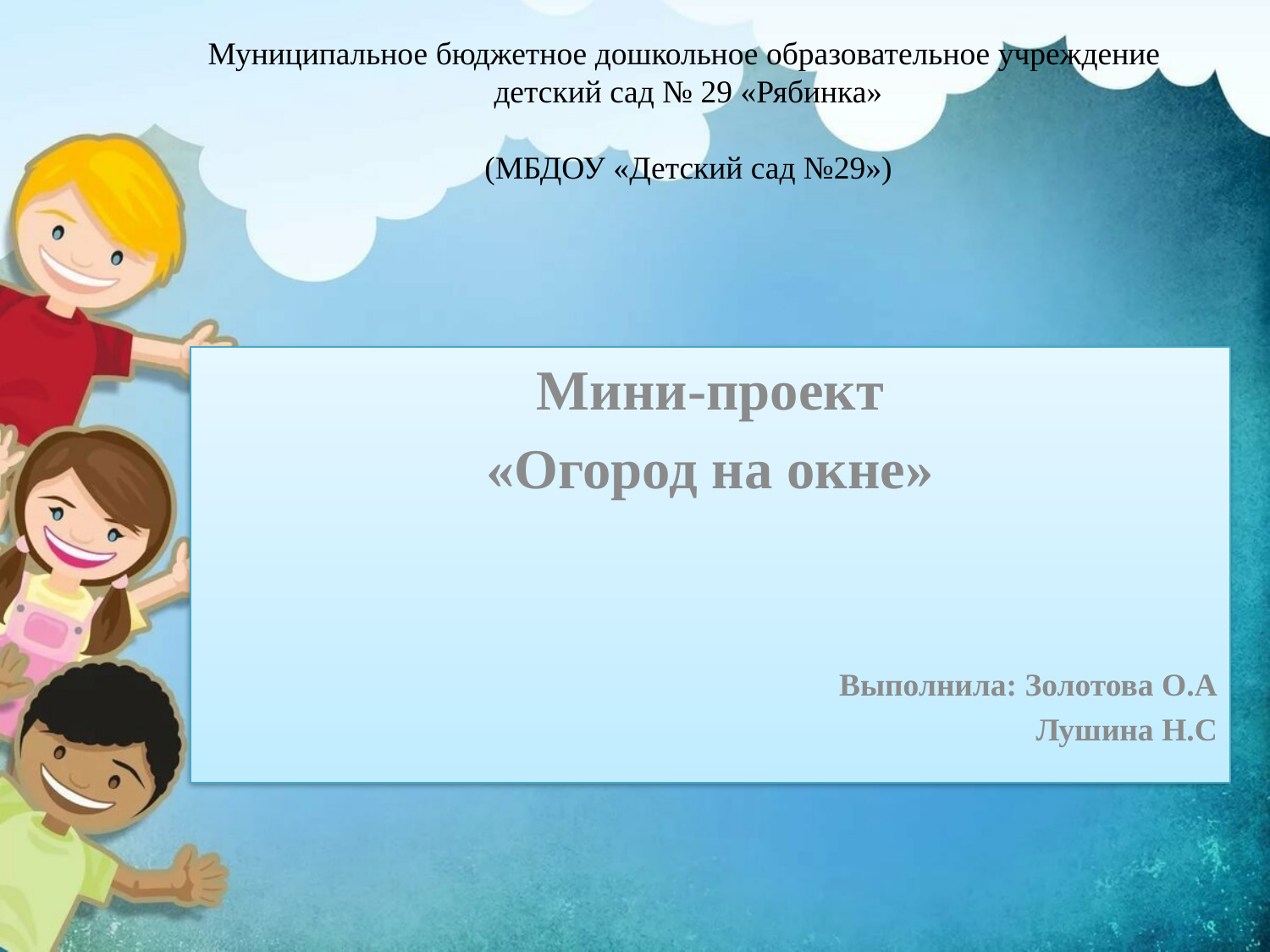

# Муниципальное бюджетное дошкольное образовательное учреждение детский сад № 29 «Рябинка» (МБДОУ «Детский сад №29»)
Мини-проект
«Огород на окне»

Выполнила: Золотова О.А
Лушина Н.С